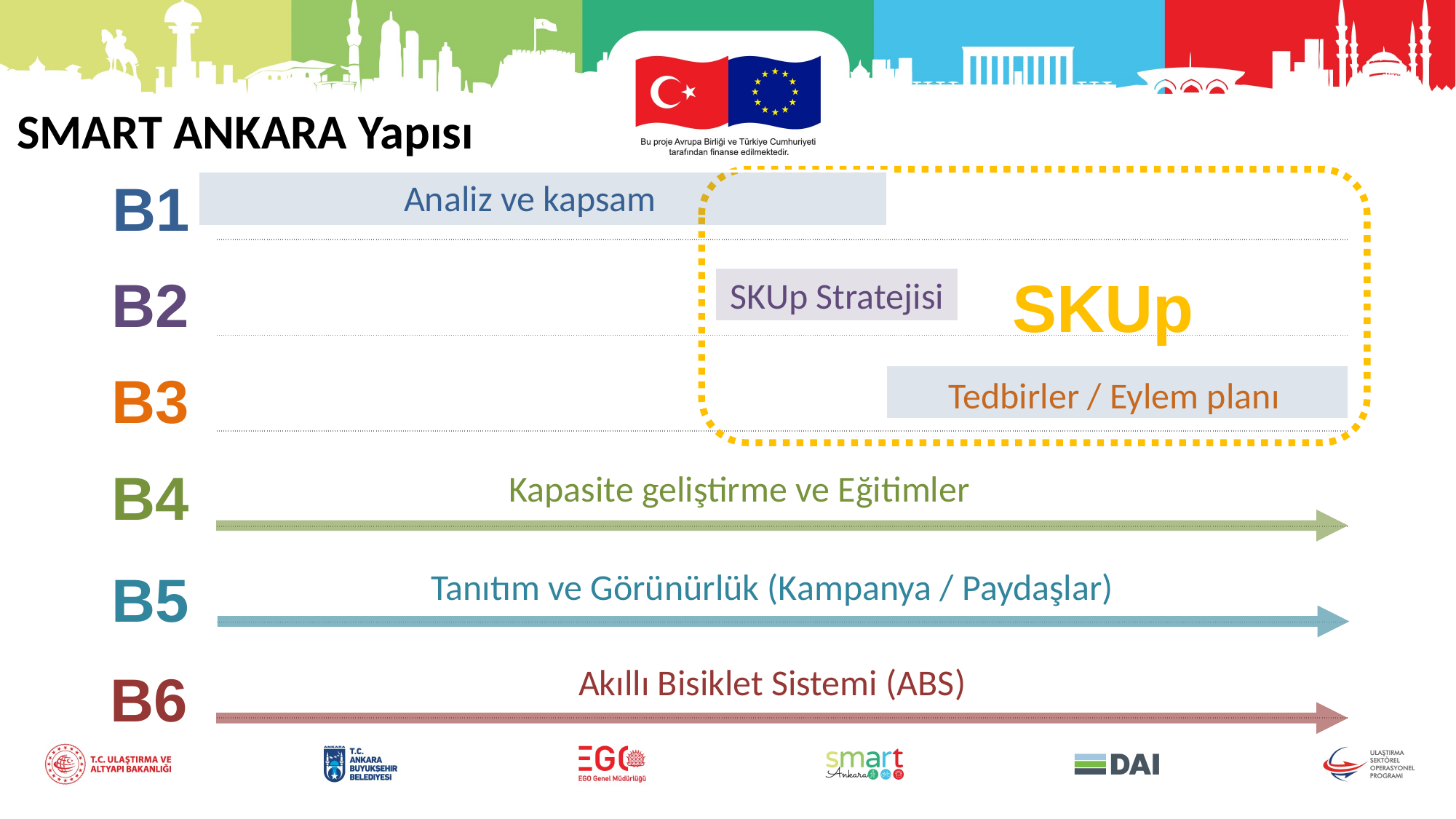

# SMART ANKARA Yapısı
|  |
| --- |
|  |
|  |
|  |
|  |
|  |
B1
Analiz ve kapsam

SKUp

B2
SKUp Stratejisi

B3

Tedbirler / Eylem planı
B4
Kapasite geliştirme ve Eğitimler
B5
Tanıtım ve Görünürlük (Kampanya / Paydaşlar)
Akıllı Bisiklet Sistemi (ABS)
B6